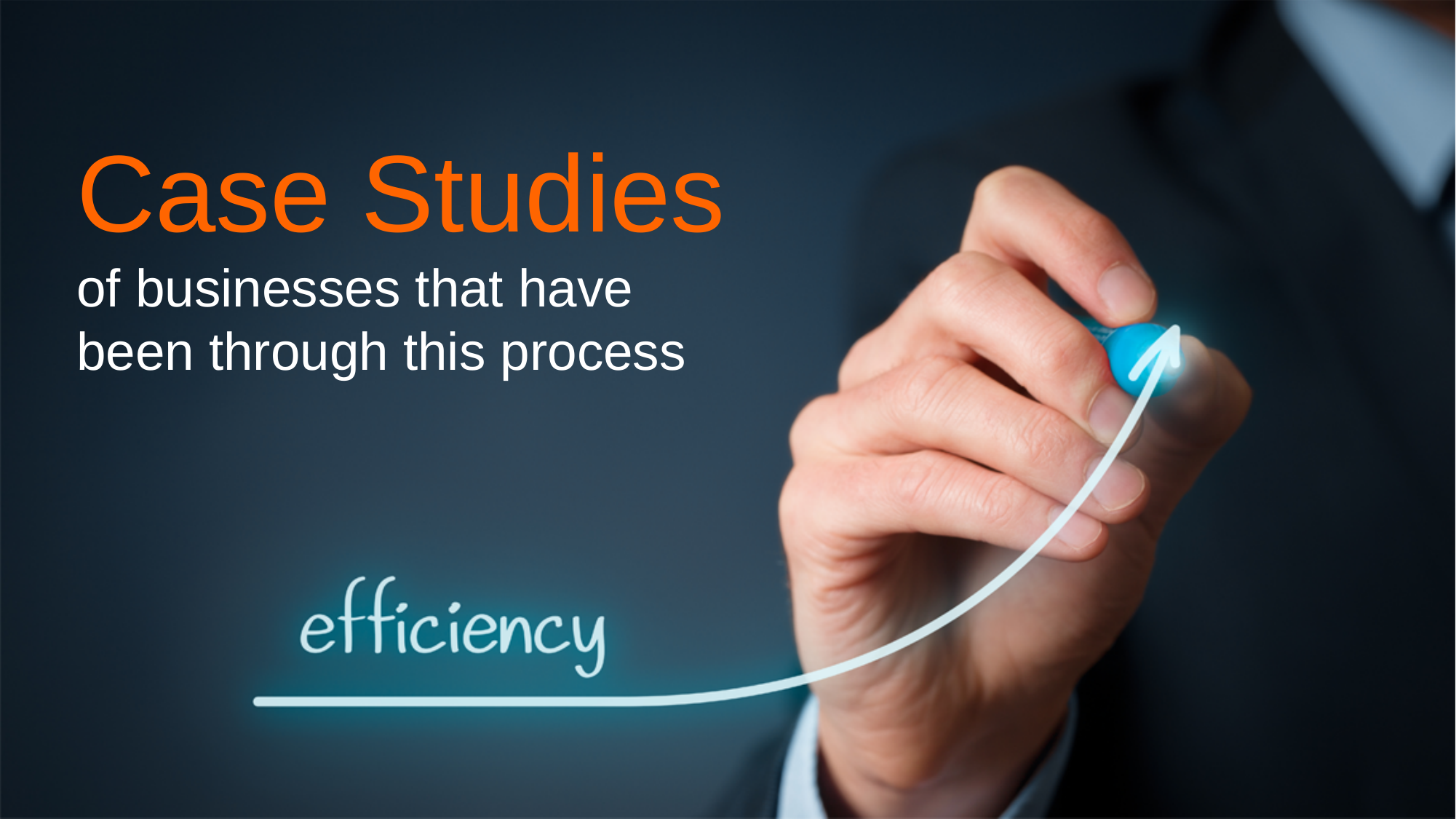

Case Studies
of businesses that have been through this process